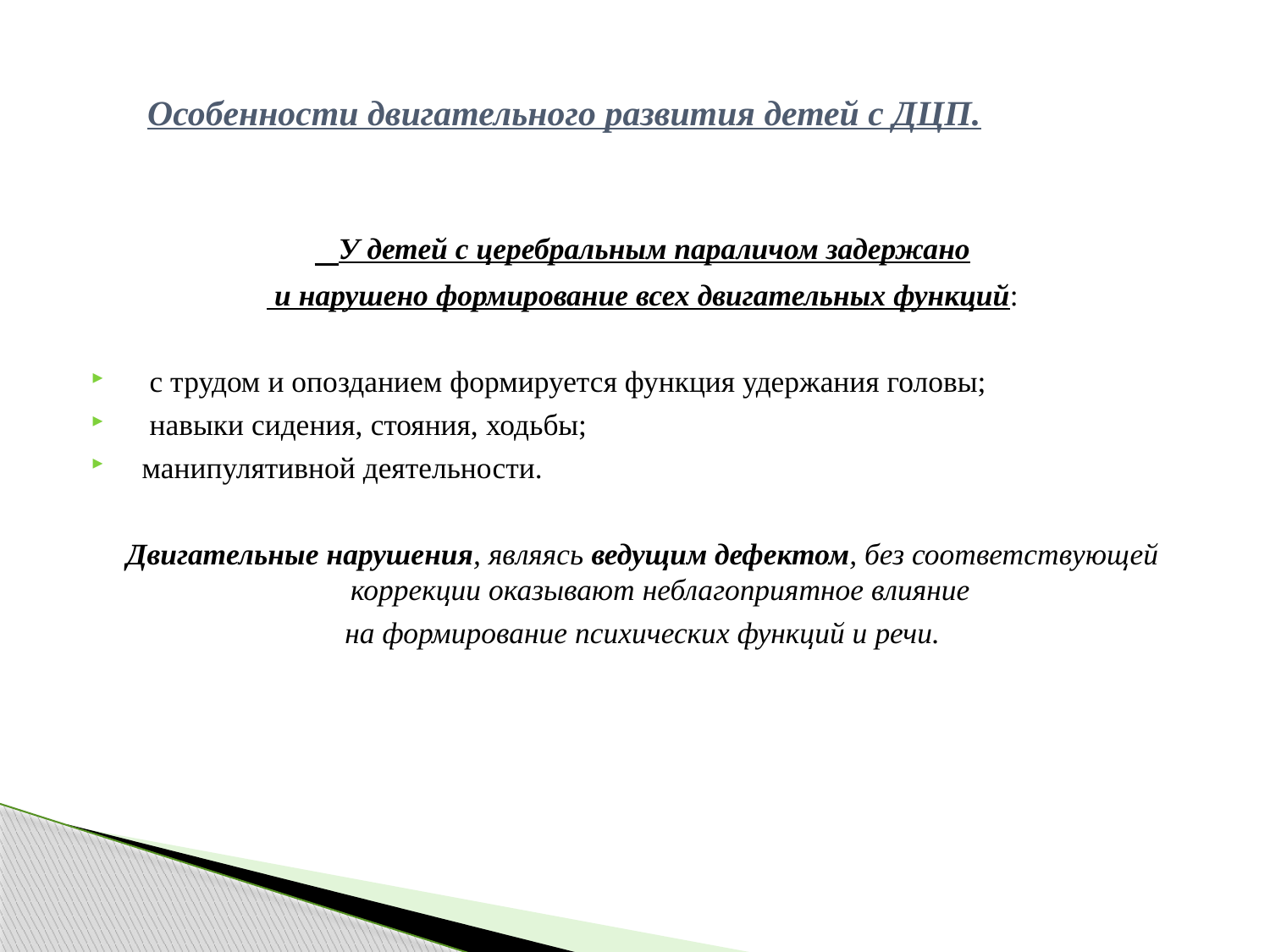

# Особенности двигательного развития детей с ДЦП.
  У детей с церебральным параличом задержано
 и нарушено формирование всех двигательных функций:

   с трудом и опозданием формируется функция удержания головы;
   навыки сидения, стояния, ходьбы;
  манипулятивной деятельности.

Двигательные нарушения, являясь ведущим дефектом, без соответствующей коррекции оказывают неблагоприятное влияние
 на формирование психических функций и речи.